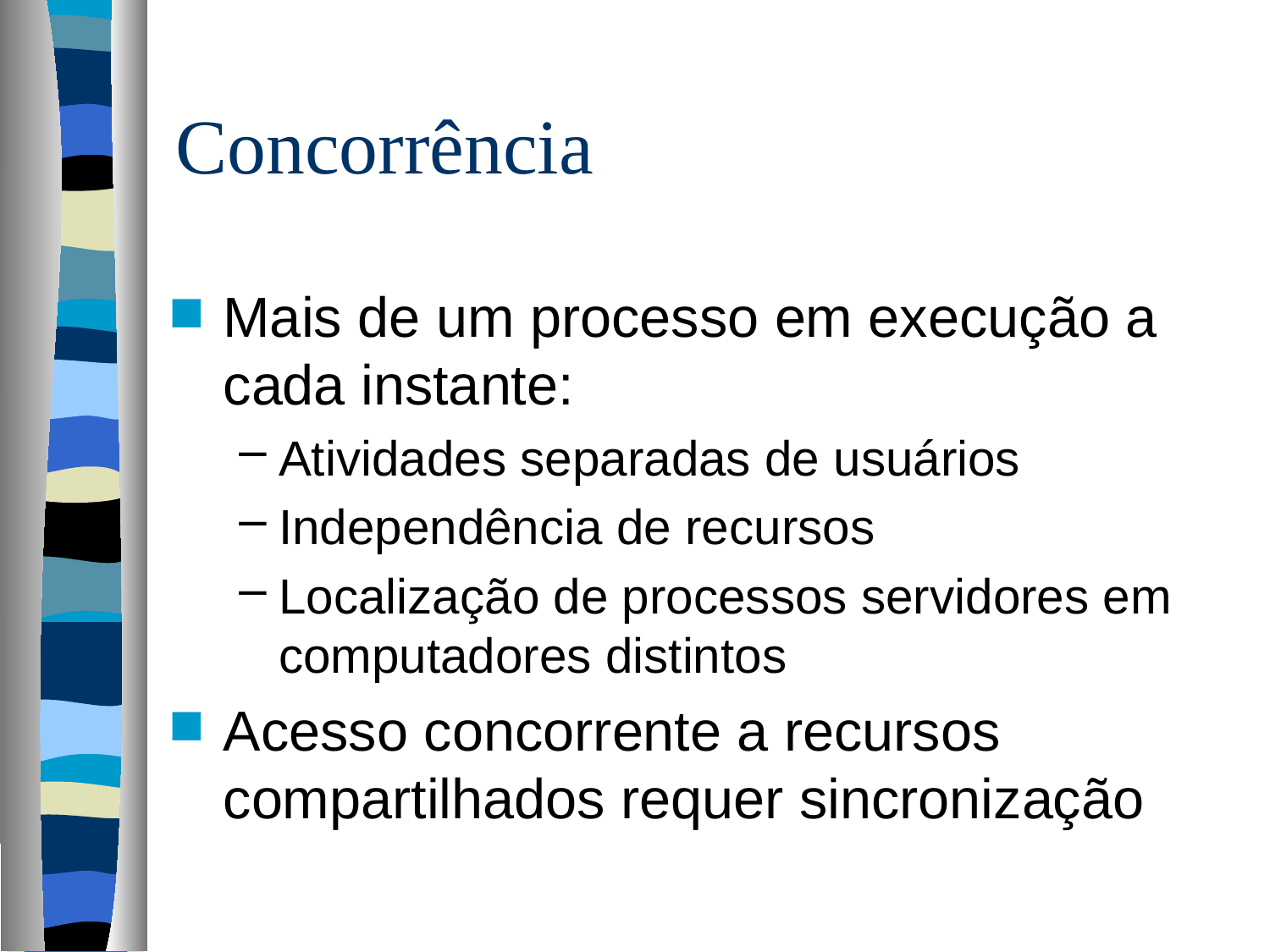

# Concorrência
Mais de um processo em execução a cada instante:
Atividades separadas de usuários
Independência de recursos
Localização de processos servidores em computadores distintos
Acesso concorrente a recursos compartilhados requer sincronização